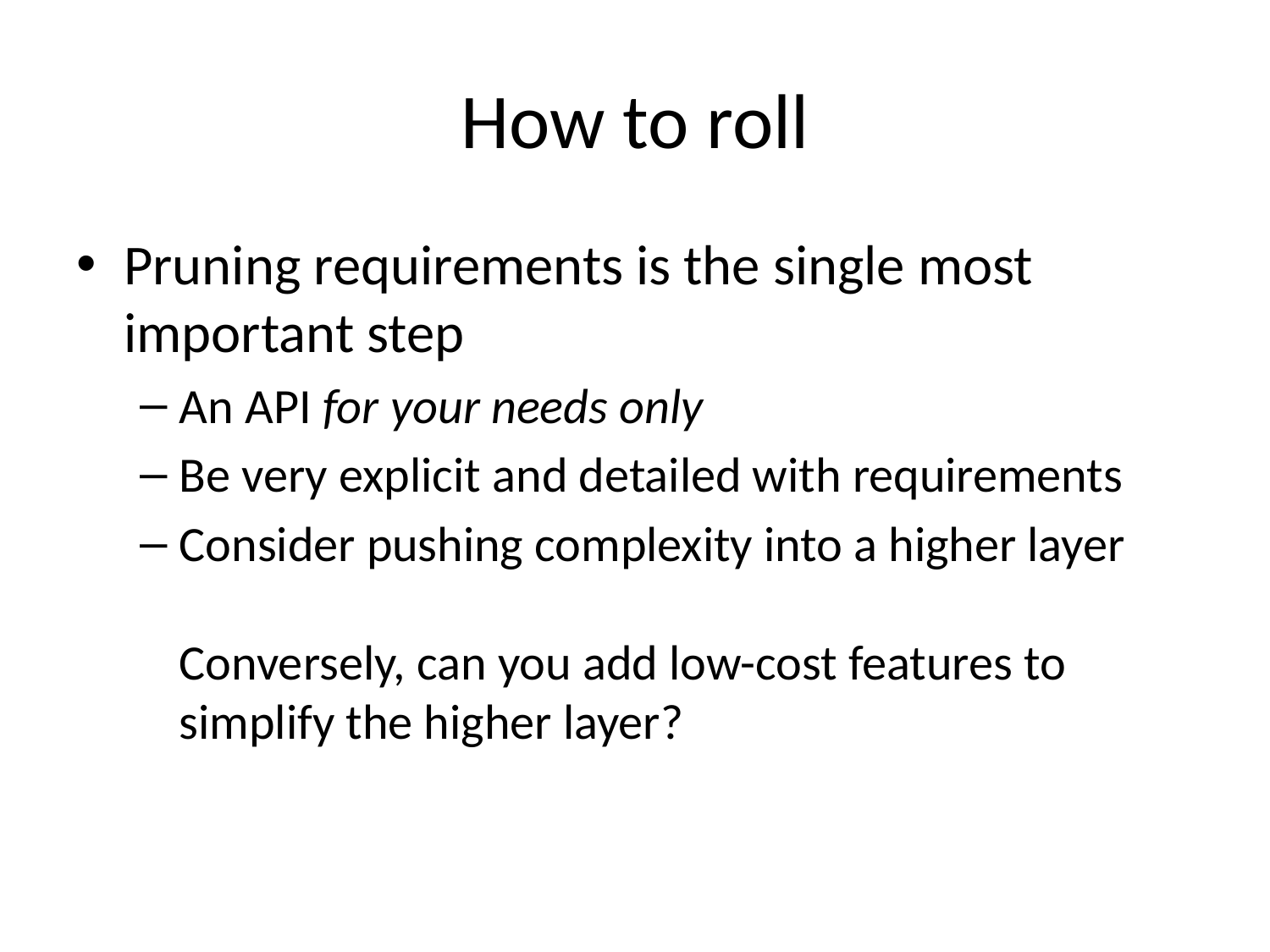

# How to roll
Pruning requirements is the single most important step
An API for your needs only
Be very explicit and detailed with requirements
Consider pushing complexity into a higher layer
Conversely, can you add low-cost features to simplify the higher layer?